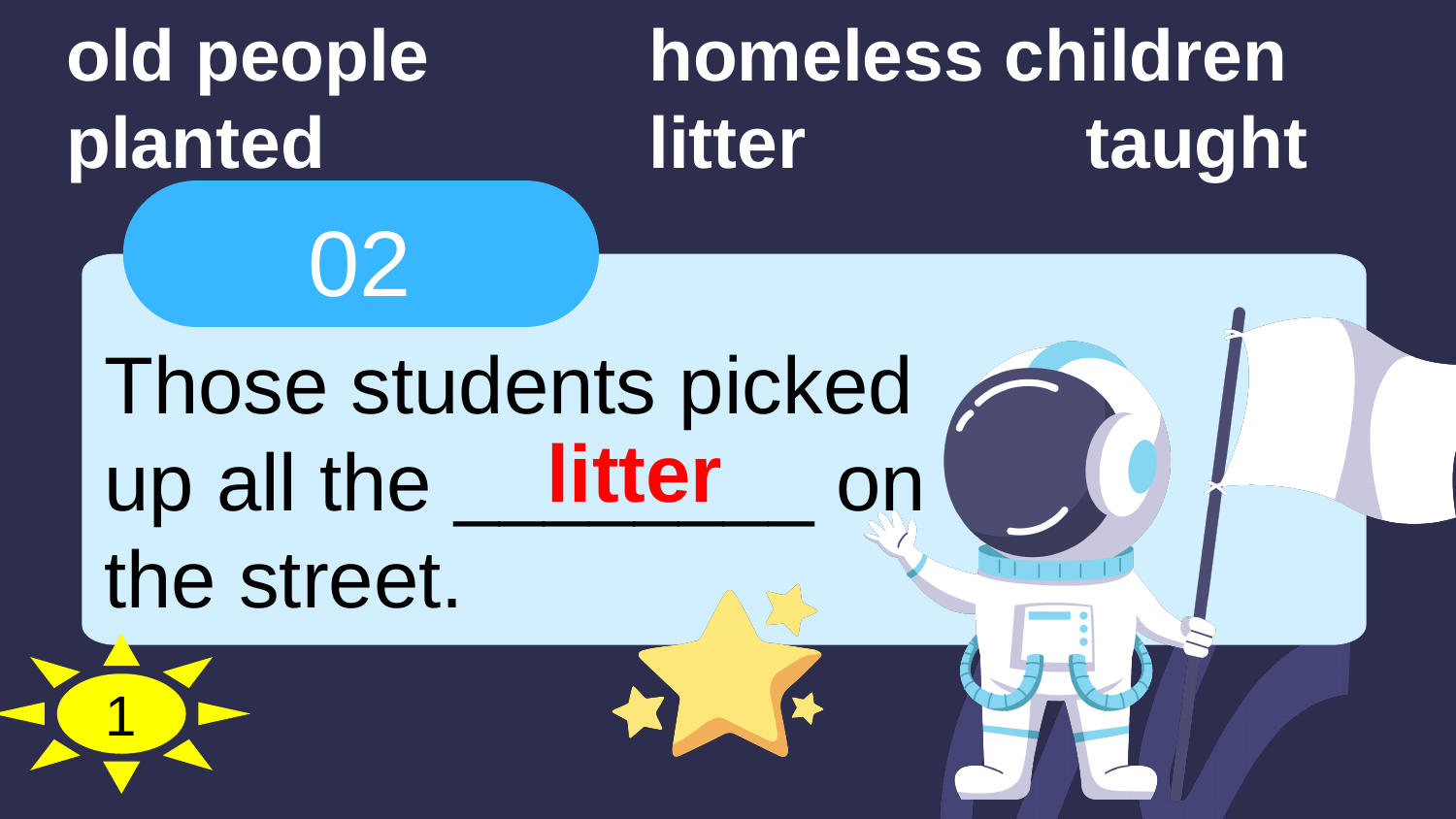

old people 		homeless children planted 			litter 		taught

02

Those students picked up all the ________ on the street.

litter

1